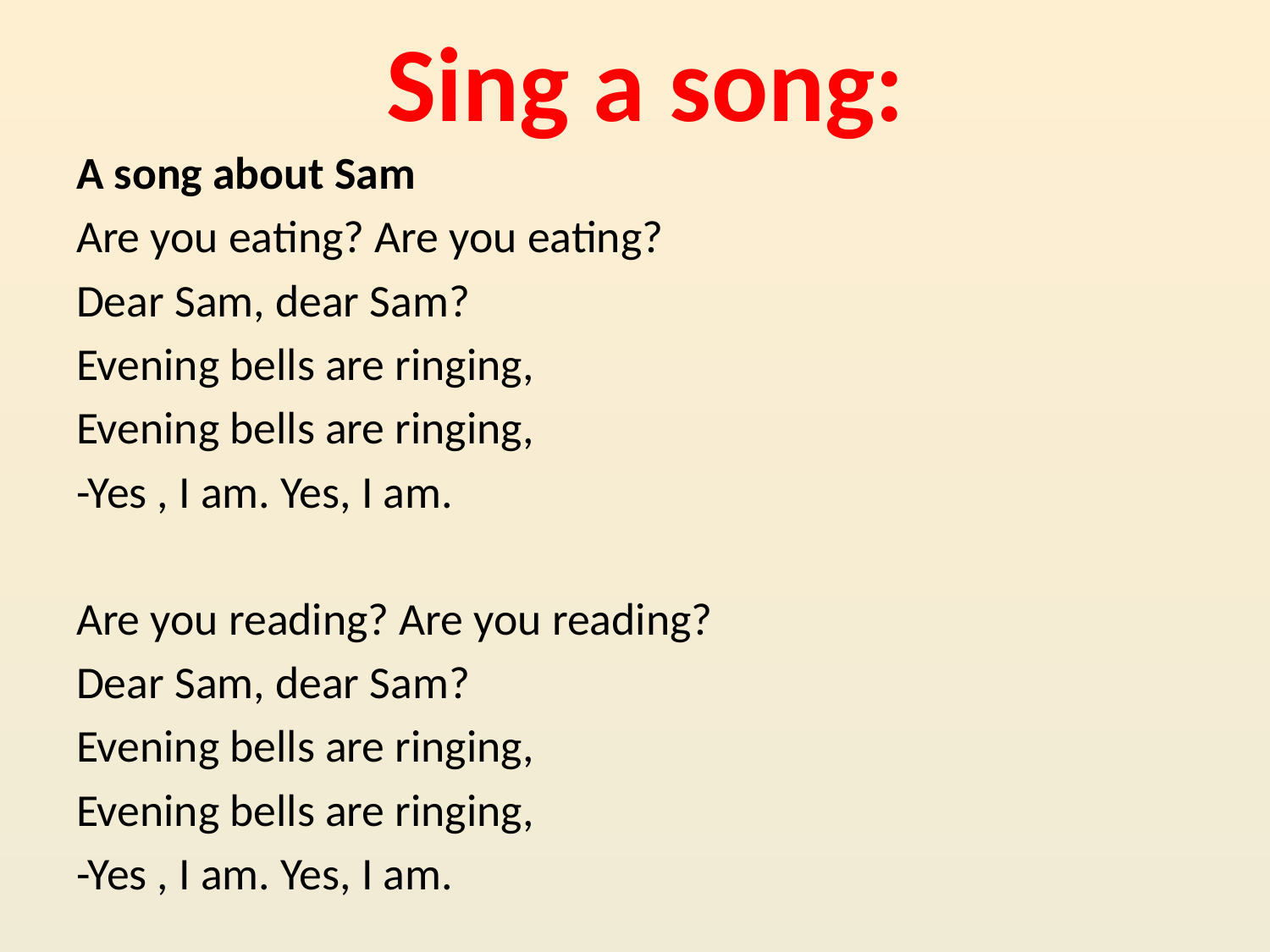

# Sing a song:
A song about Sam
Are you eating? Are you eating?
Dear Sam, dear Sam?
Evening bells are ringing,
Evening bells are ringing,
-Yes , I am. Yes, I am.

Are you reading? Are you reading?
Dear Sam, dear Sam?
Evening bells are ringing,
Evening bells are ringing,
-Yes , I am. Yes, I am.